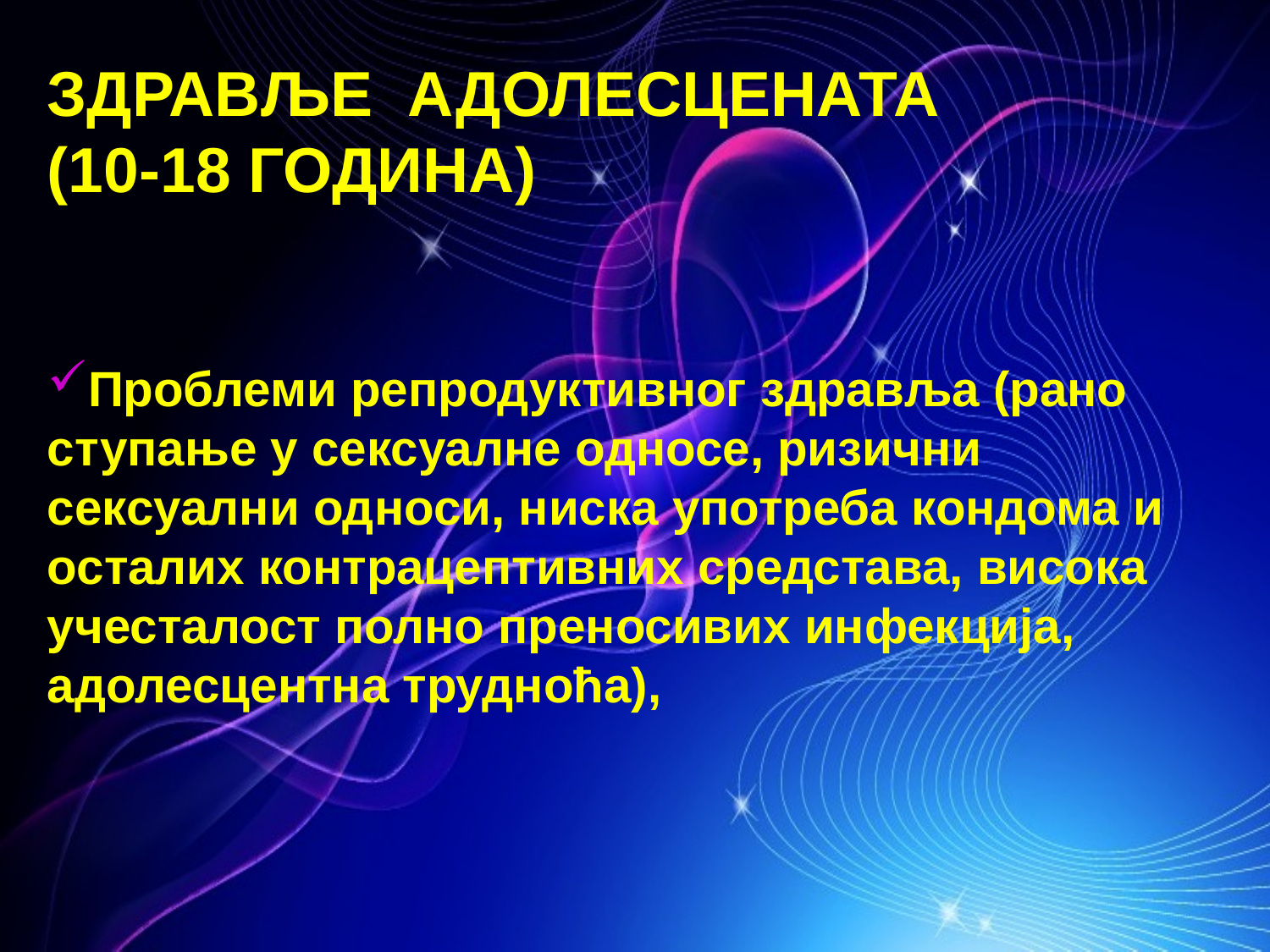

ЗДРАВЉЕ  АДОЛЕСЦЕНАТА
(10-18 ГОДИНА)

Проблеми репродуктивног здравља (рано ступање у сексуалне односе, ризични сексуални односи, ниска употреба кондома и осталих контрацептивних средстава, висока учесталост полно преносивих инфекција, адолесцентна трудноћа),